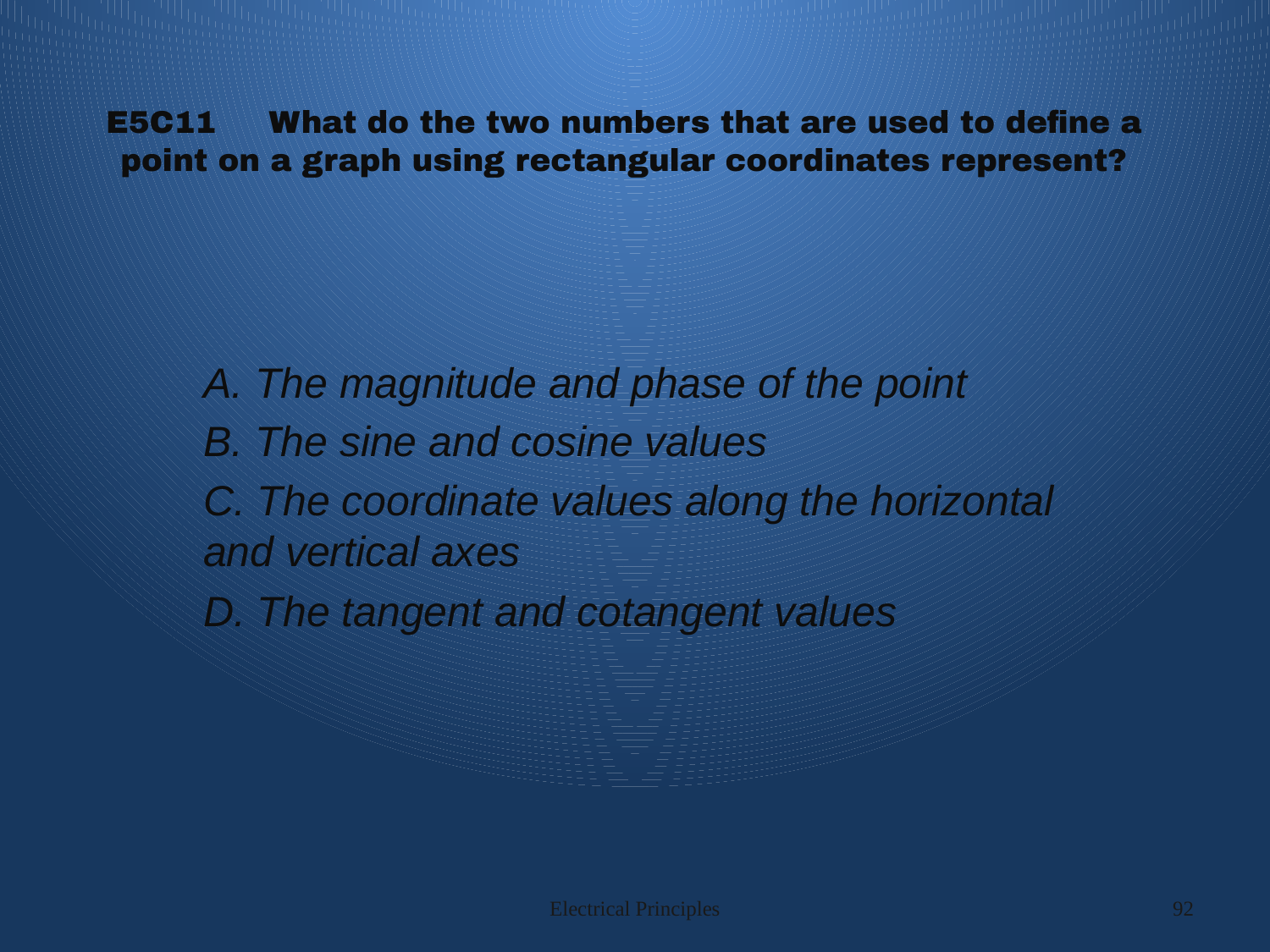

# E5C11     What do the two numbers that are used to define a point on a graph using rectangular coordinates represent?
A. The magnitude and phase of the point
B. The sine and cosine values
C. The coordinate values along the horizontal and vertical axes
D. The tangent and cotangent values
Electrical Principles
92